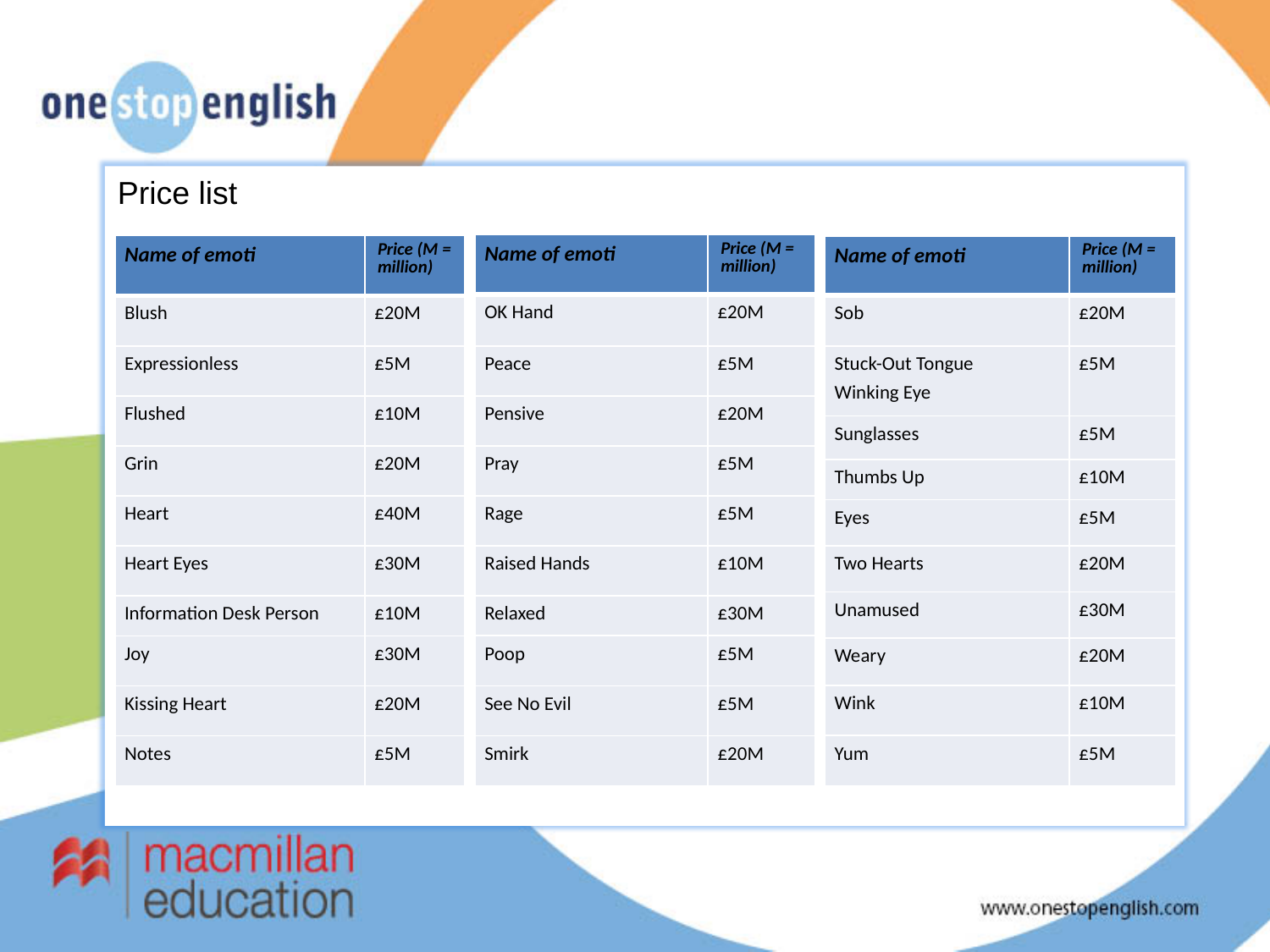

Price list

| Name of emoti | Price (M = million) |
| --- | --- |
| OK Hand | £20M |
| Peace | £5M |
| Pensive | £20M |
| Pray | £5M |
| Rage | £5M |
| Raised Hands | £10M |
| Relaxed | £30M |
| Poop | £5M |
| See No Evil | £5M |
| Smirk | £20M |
| Name of emoti | Price (M = million) |
| --- | --- |
| Blush | £20M |
| Expressionless | £5M |
| Flushed | £10M |
| Grin | £20M |
| Heart | £40M |
| Heart Eyes | £30M |
| Information Desk Person | £10M |
| Joy | £30M |
| Kissing Heart | £20M |
| Notes | £5M |
| Name of emoti | Price (M = million) |
| --- | --- |
| Sob | £20M |
| Stuck-Out Tongue Winking Eye | £5M |
| Sunglasses | £5M |
| Thumbs Up | £10M |
| Eyes | £5M |
| Two Hearts | £20M |
| Unamused | £30M |
| Weary | £20M |
| Wink | £10M |
| Yum | £5M |